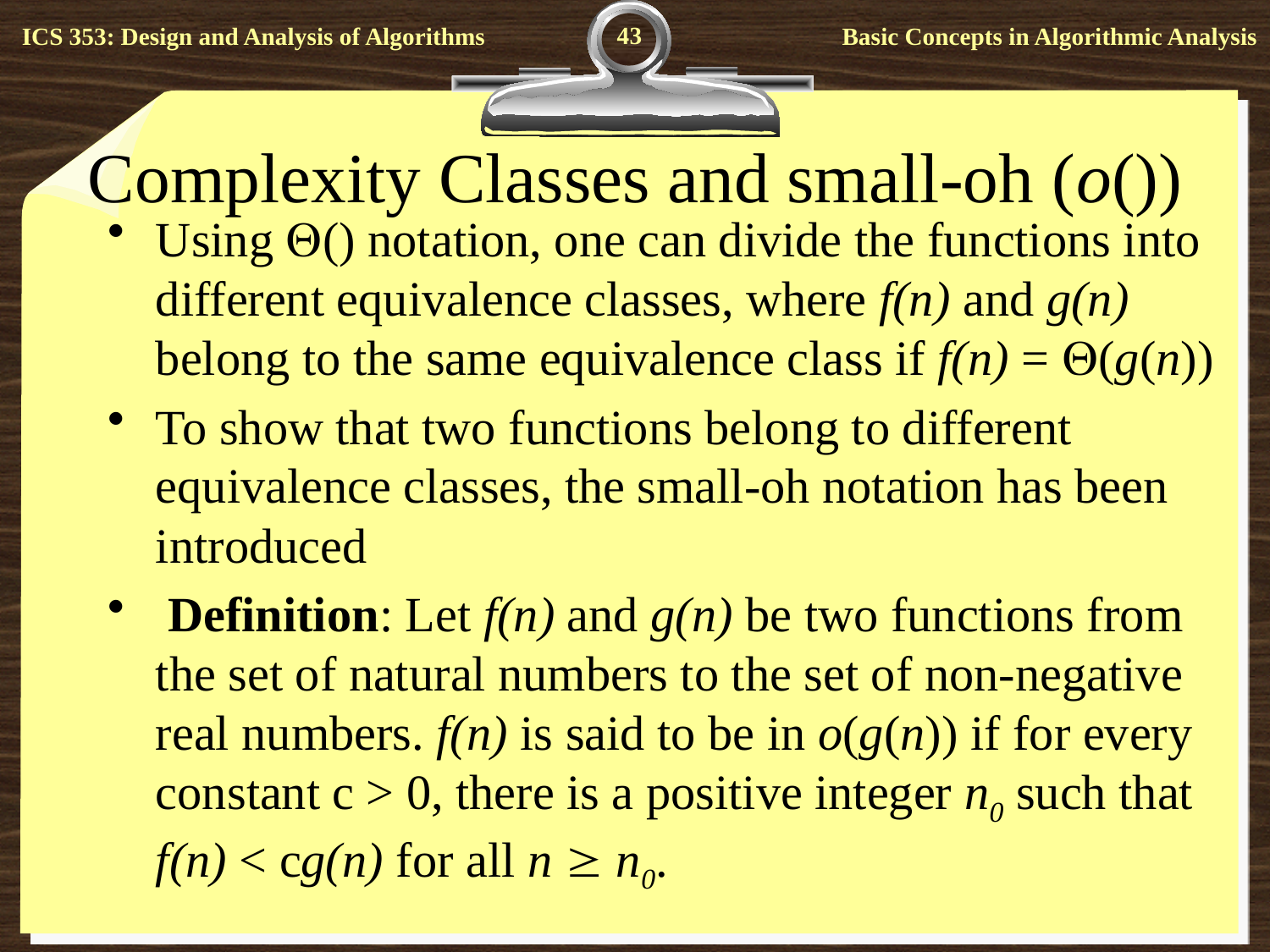

43
# Complexity Classes and small-oh (o())
Using Θ() notation, one can divide the functions into different equivalence classes, where f(n) and g(n) belong to the same equivalence class if f(n) = Θ(g(n))
To show that two functions belong to different equivalence classes, the small-oh notation has been introduced
 Definition: Let f(n) and g(n) be two functions from the set of natural numbers to the set of non-negative real numbers. f(n) is said to be in o(g(n)) if for every constant c > 0, there is a positive integer n0 such that f(n) < cg(n) for all n ≥ n0.